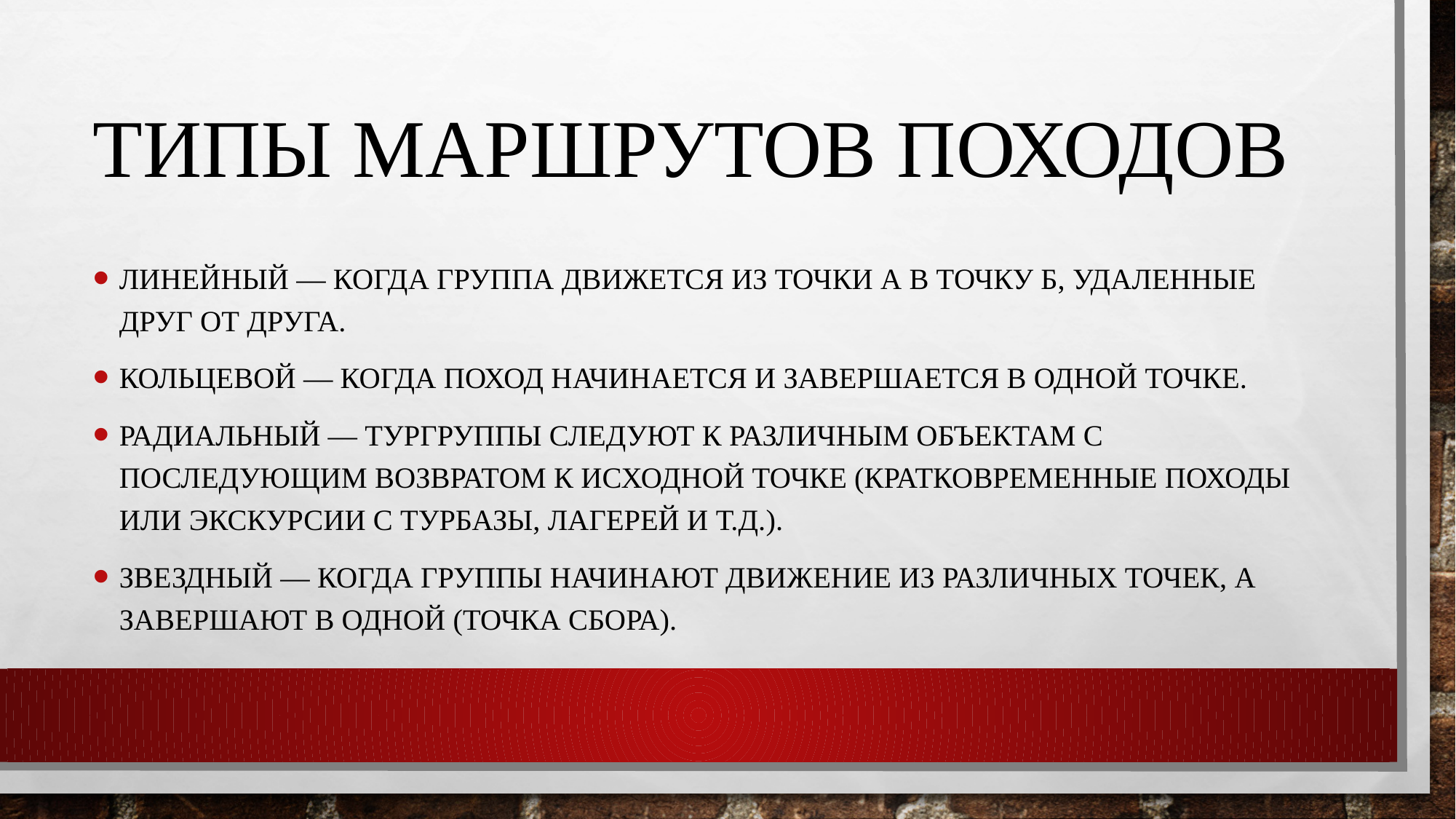

# Типы маршрутов походов
Линейный — когда группа движется из точки А в точку Б, удаленные друг от друга.
Кольцевой — когда поход начинается и завершается в одной точке.
Радиальный — тургруппы следуют к различным объектам с последующим возвратом к исходной точке (кратковременные походы или экскурсии с турбазы, лагерей и т.д.).
Звездный — когда группы начинают движение из различных точек, а завершают в одной (точка сбора).